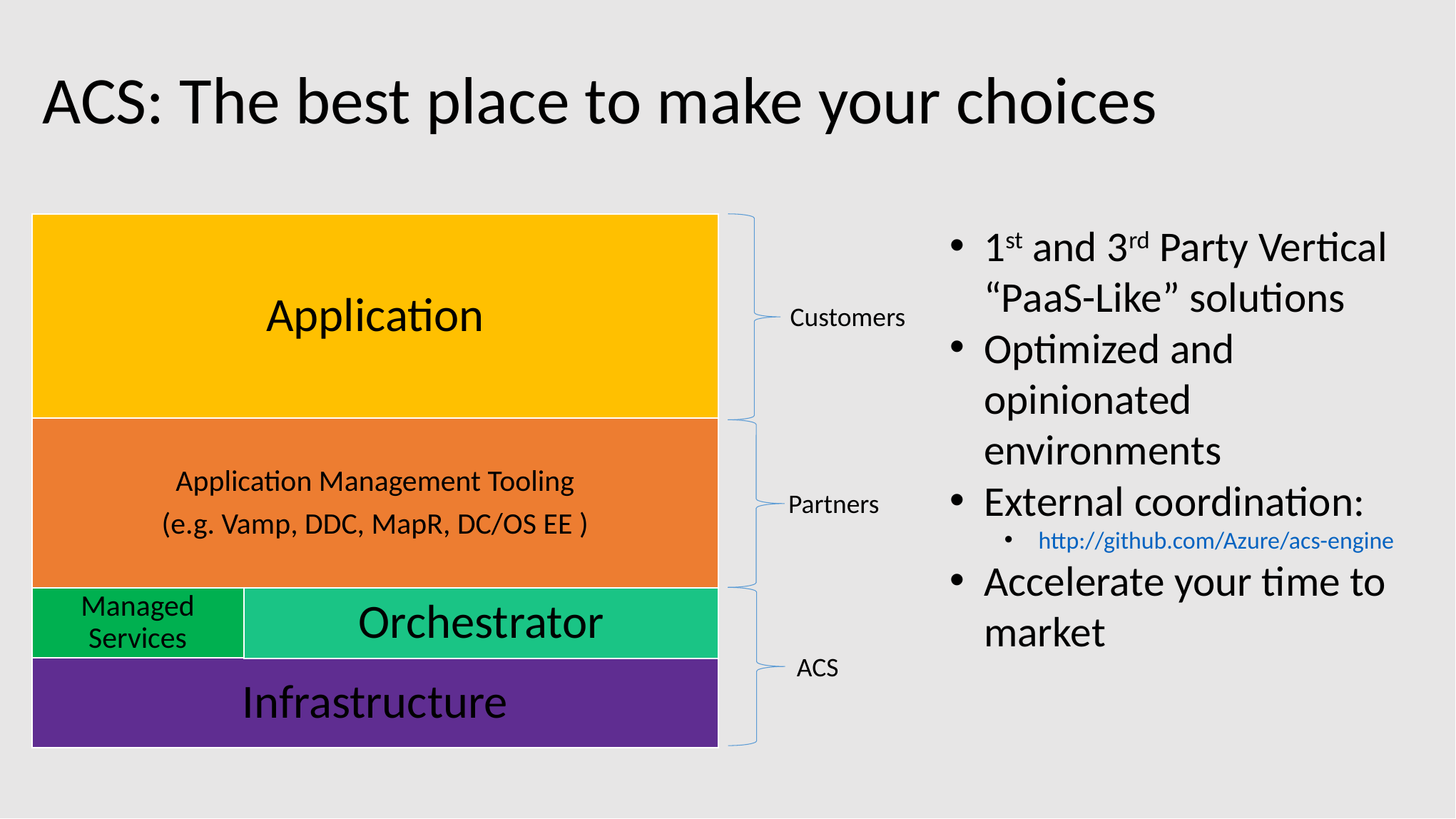

# ACS: The best place to make your choices

Application
Application Management Tooling
(e.g. Vamp, DDC, MapR, DC/OS EE )
Orchestrator
Managed Services
Infrastructure
1st and 3rd Party Vertical “PaaS-Like” solutions
Optimized and opinionated environments
External coordination:
http://github.com/Azure/acs-engine
Accelerate your time to market
Customers

Partners

ACS